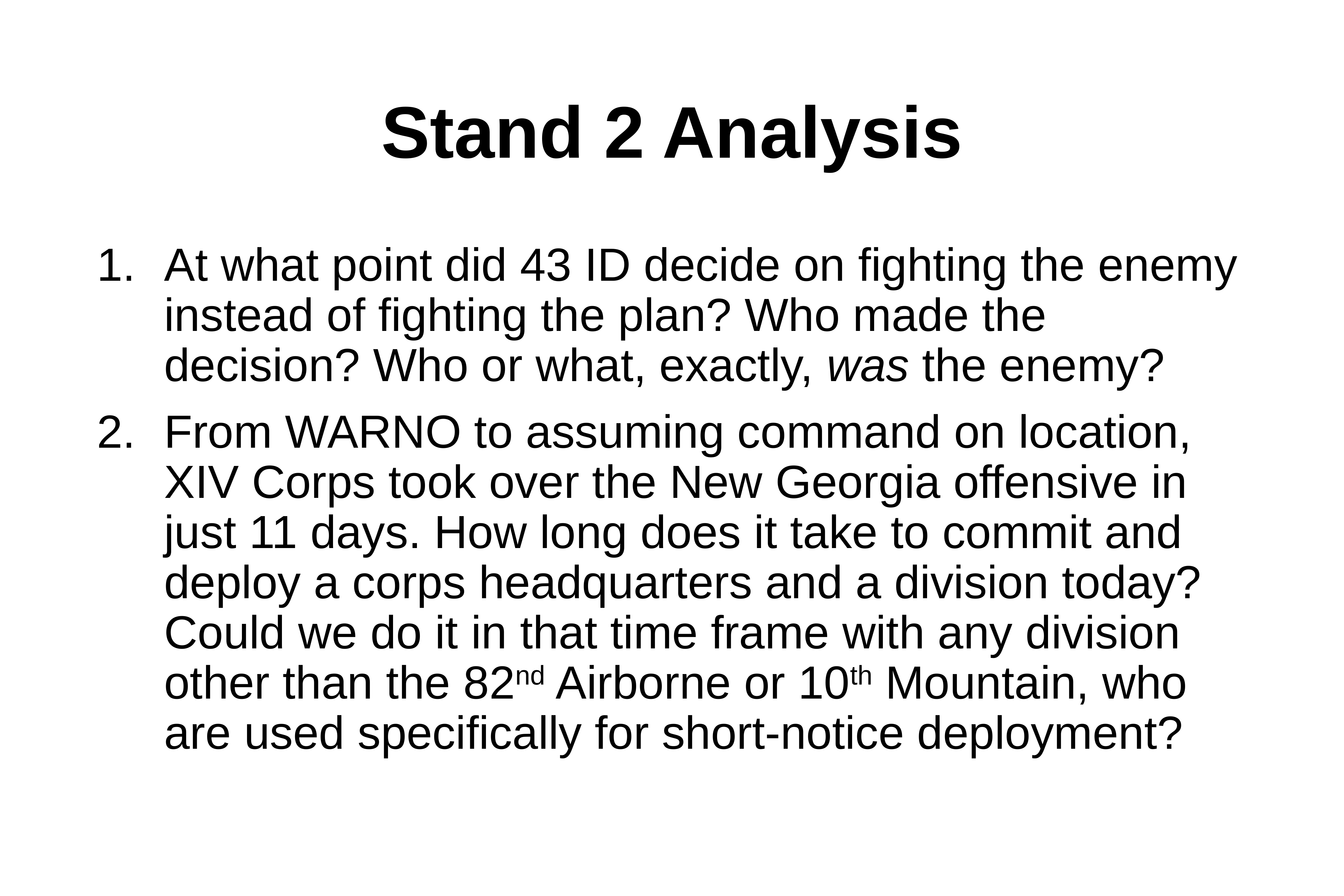

# Stand 2 Analysis
At what point did 43 ID decide on fighting the enemy instead of fighting the plan? Who made the decision? Who or what, exactly, was the enemy?
From WARNO to assuming command on location, XIV Corps took over the New Georgia offensive in just 11 days. How long does it take to commit and deploy a corps headquarters and a division today? Could we do it in that time frame with any division other than the 82nd Airborne or 10th Mountain, who are used specifically for short-notice deployment?